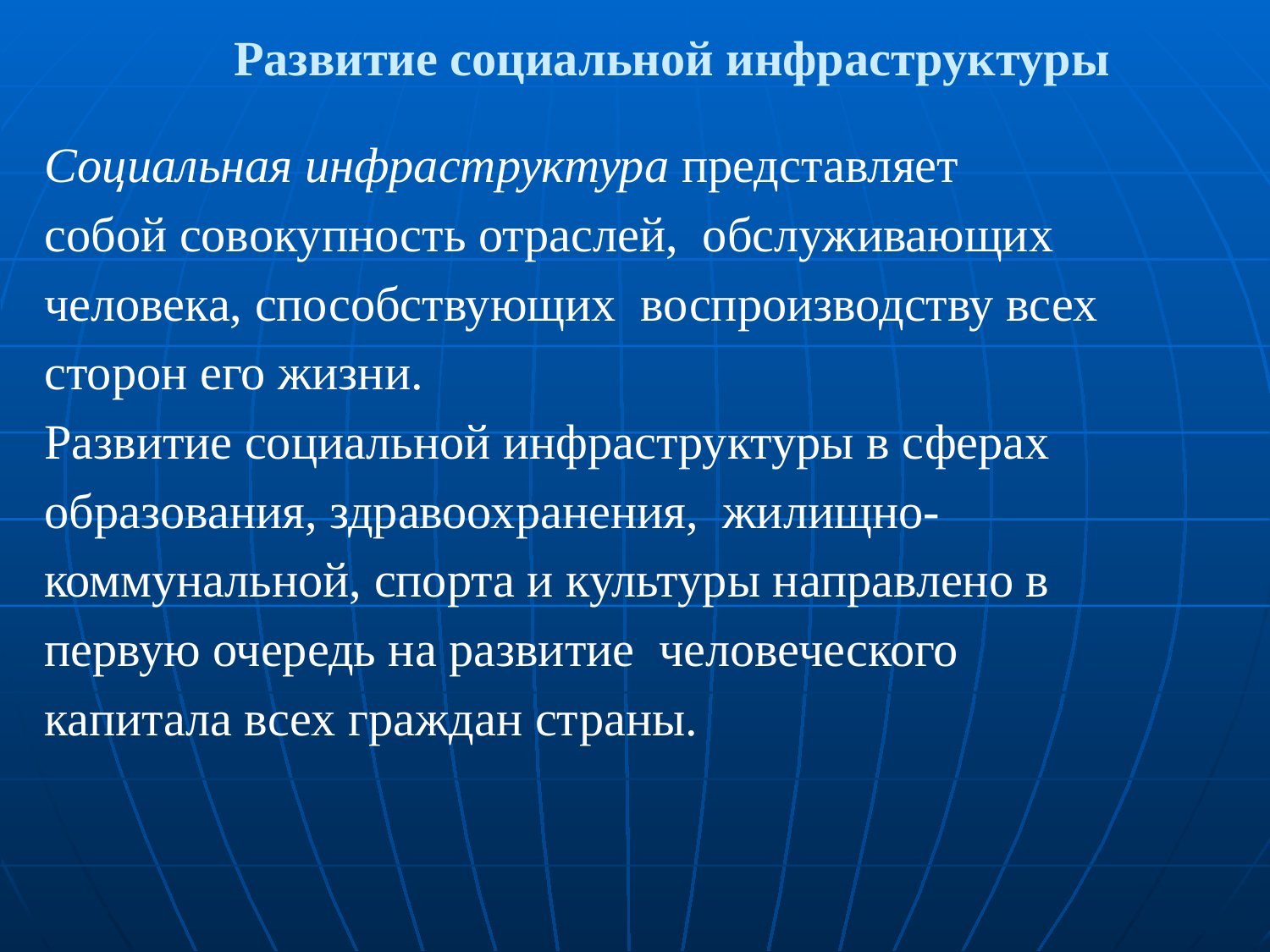

# Развитие социальной инфраструктуры
Социальная инфраструктура представляет
собой совокупность отраслей,  обслуживающих
человека, способствующих  воспроизводству всех
сторон его жизни.
Развитие социальной инфраструктуры в сферах
образования, здравоохранения,  жилищно-
коммунальной, спорта и культуры направлено в
первую очередь на развитие  человеческого
капитала всех граждан страны.